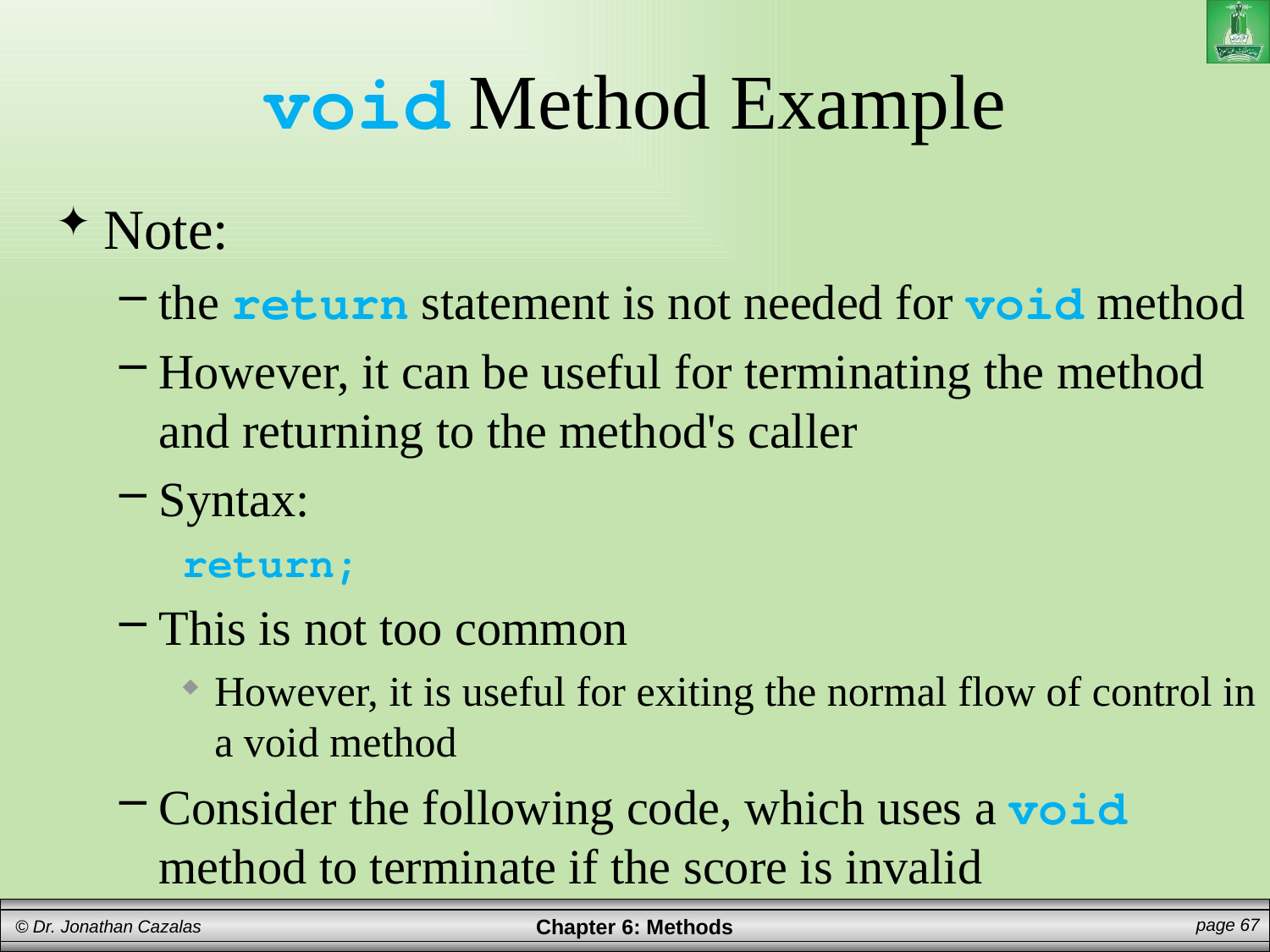

# void Method Example
Note:
the return statement is not needed for void method
However, it can be useful for terminating the method and returning to the method's caller
Syntax:
return;
This is not too common
However, it is useful for exiting the normal flow of control in a void method
Consider the following code, which uses a void method to terminate if the score is invalid